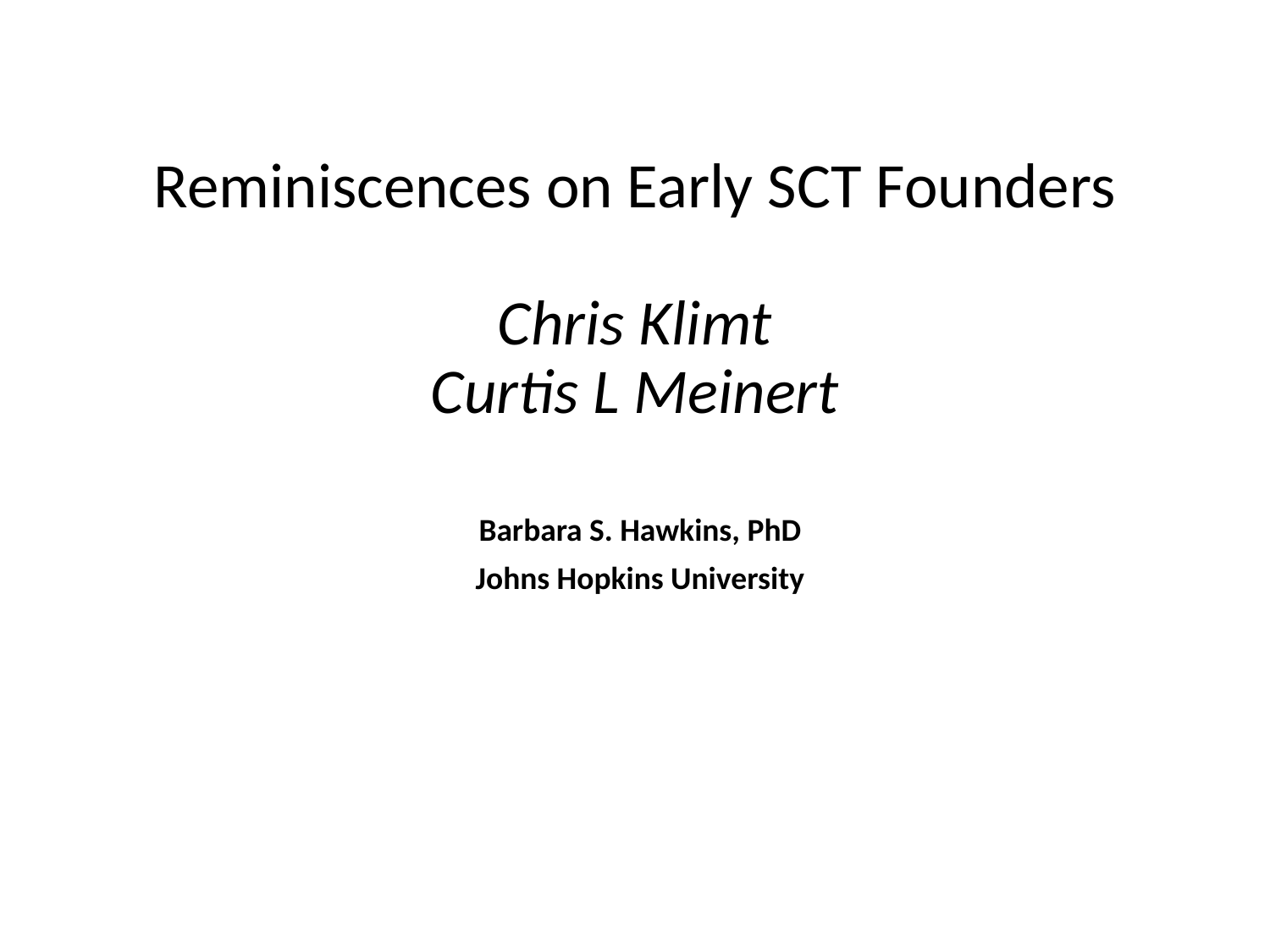

# Reminiscences on Early SCT Founders Chris Klimt Curtis L Meinert
Barbara S. Hawkins, PhD
Johns Hopkins University